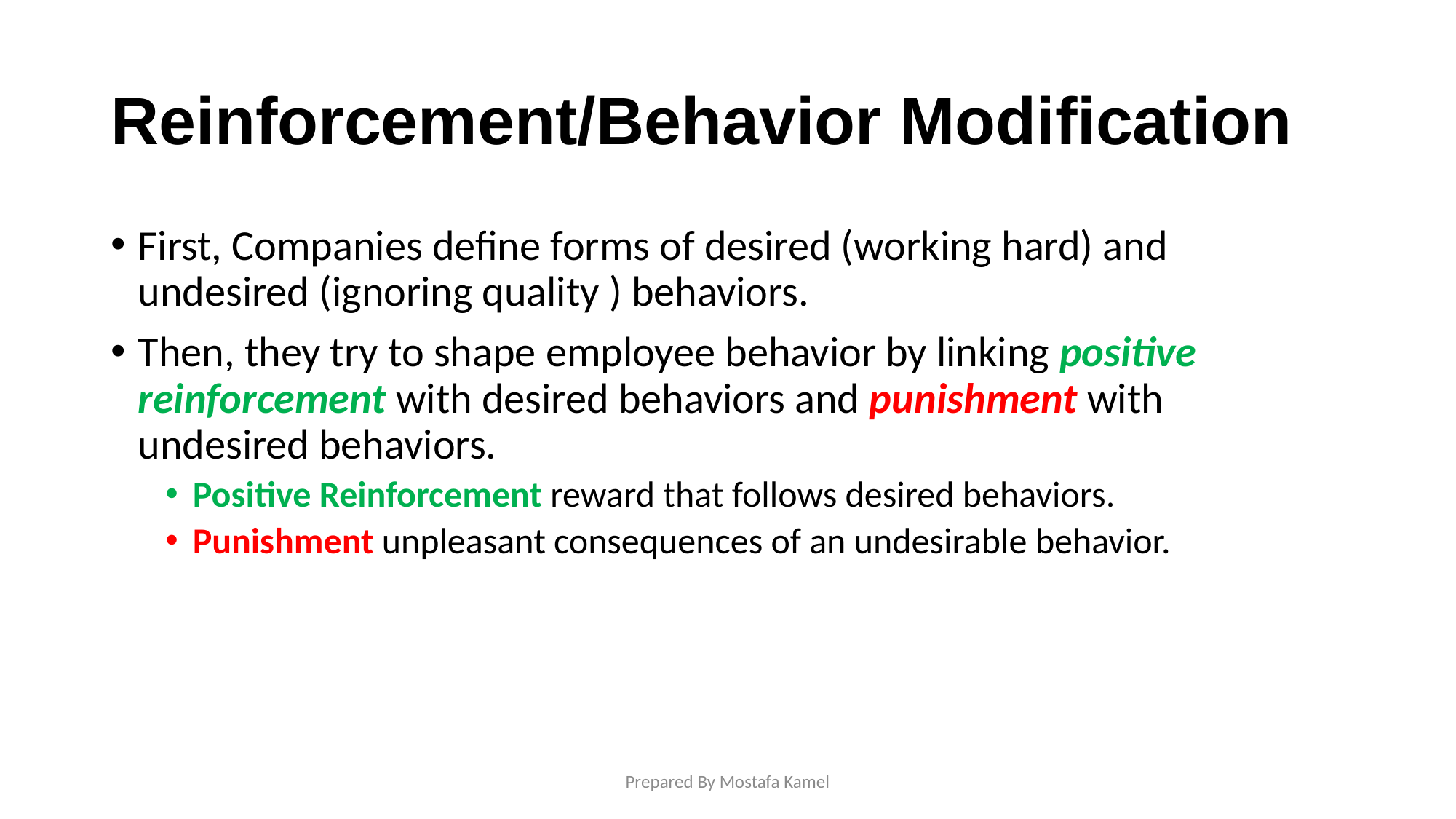

# Reinforcement/Behavior Modification
First, Companies define forms of desired (working hard) and undesired (ignoring quality ) behaviors.
Then, they try to shape employee behavior by linking positive reinforcement with desired behaviors and punishment with undesired behaviors.
Positive Reinforcement reward that follows desired behaviors.
Punishment unpleasant consequences of an undesirable behavior.
Prepared By Mostafa Kamel